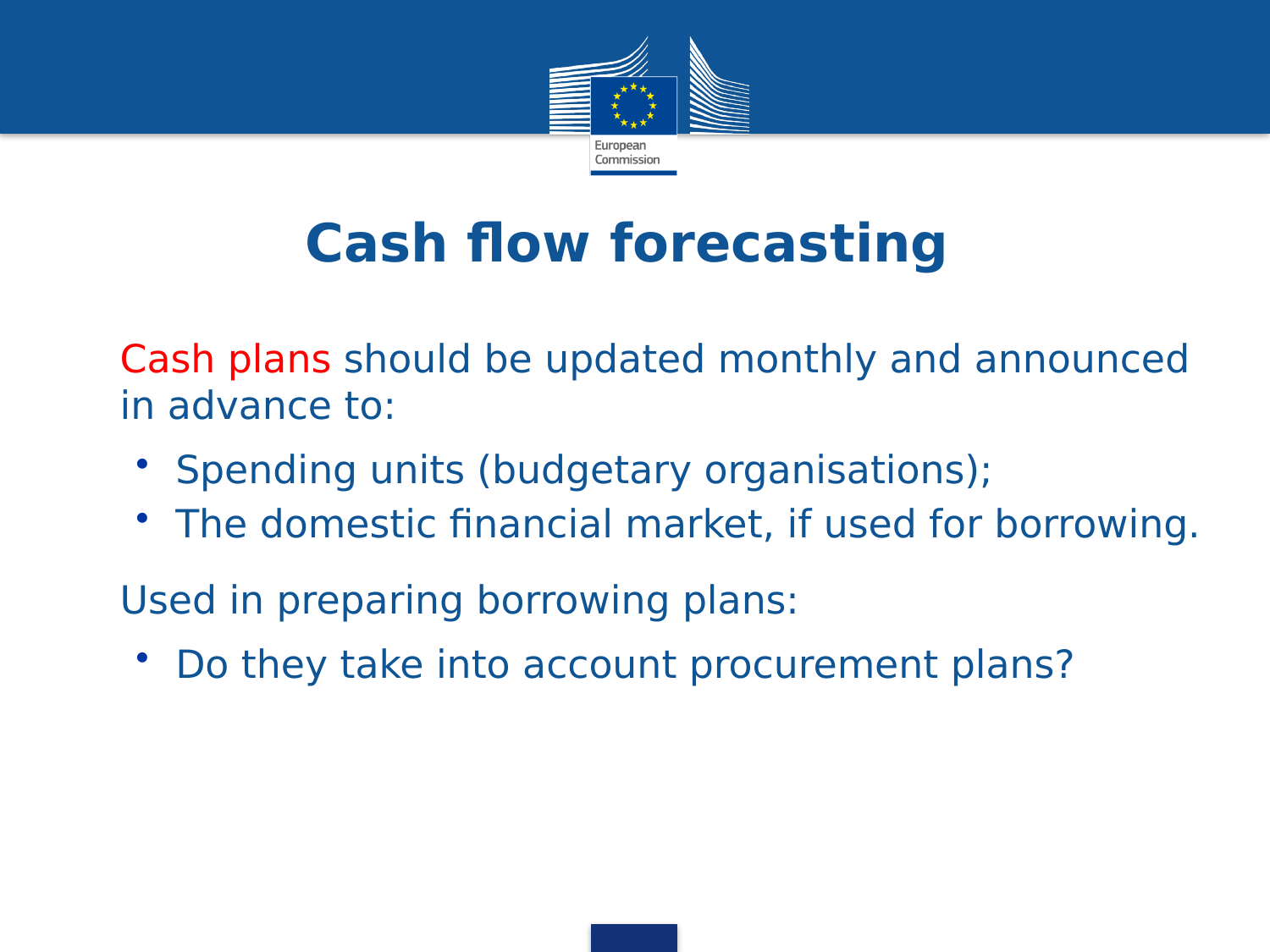

# Cash flow forecasting
Cash plans should be updated monthly and announced in advance to:
Spending units (budgetary organisations);
The domestic financial market, if used for borrowing.
Used in preparing borrowing plans:
Do they take into account procurement plans?